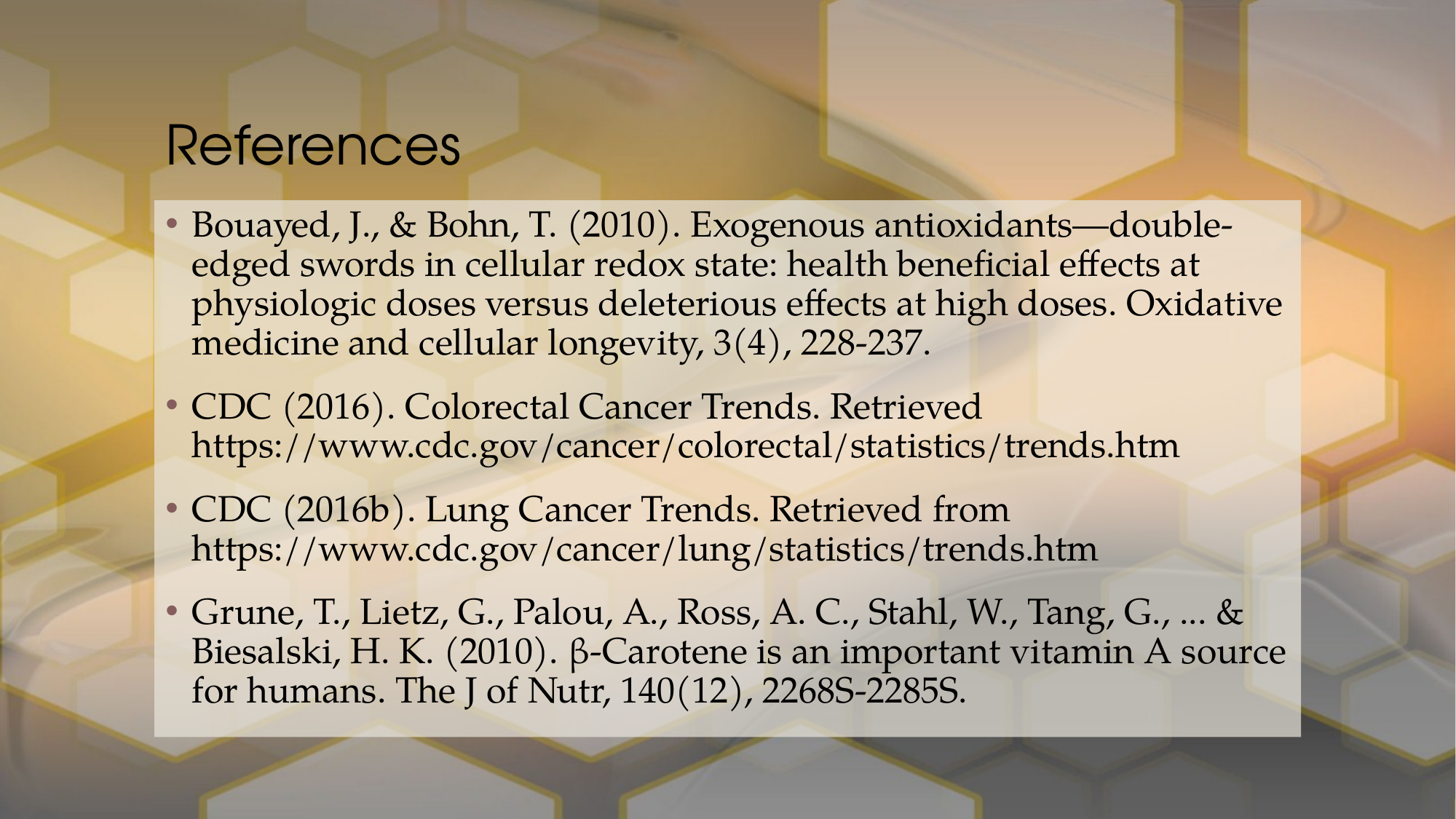

# References
Bouayed, J., & Bohn, T. (2010). Exogenous antioxidants—double-edged swords in cellular redox state: health beneficial effects at physiologic doses versus deleterious effects at high doses. Oxidative medicine and cellular longevity, 3(4), 228-237.
CDC (2016). Colorectal Cancer Trends. Retrieved https://www.cdc.gov/cancer/colorectal/statistics/trends.htm
CDC (2016b). Lung Cancer Trends. Retrieved from https://www.cdc.gov/cancer/lung/statistics/trends.htm
Grune, T., Lietz, G., Palou, A., Ross, A. C., Stahl, W., Tang, G., ... & Biesalski, H. K. (2010). β-Carotene is an important vitamin A source for humans. The J of Nutr, 140(12), 2268S-2285S.